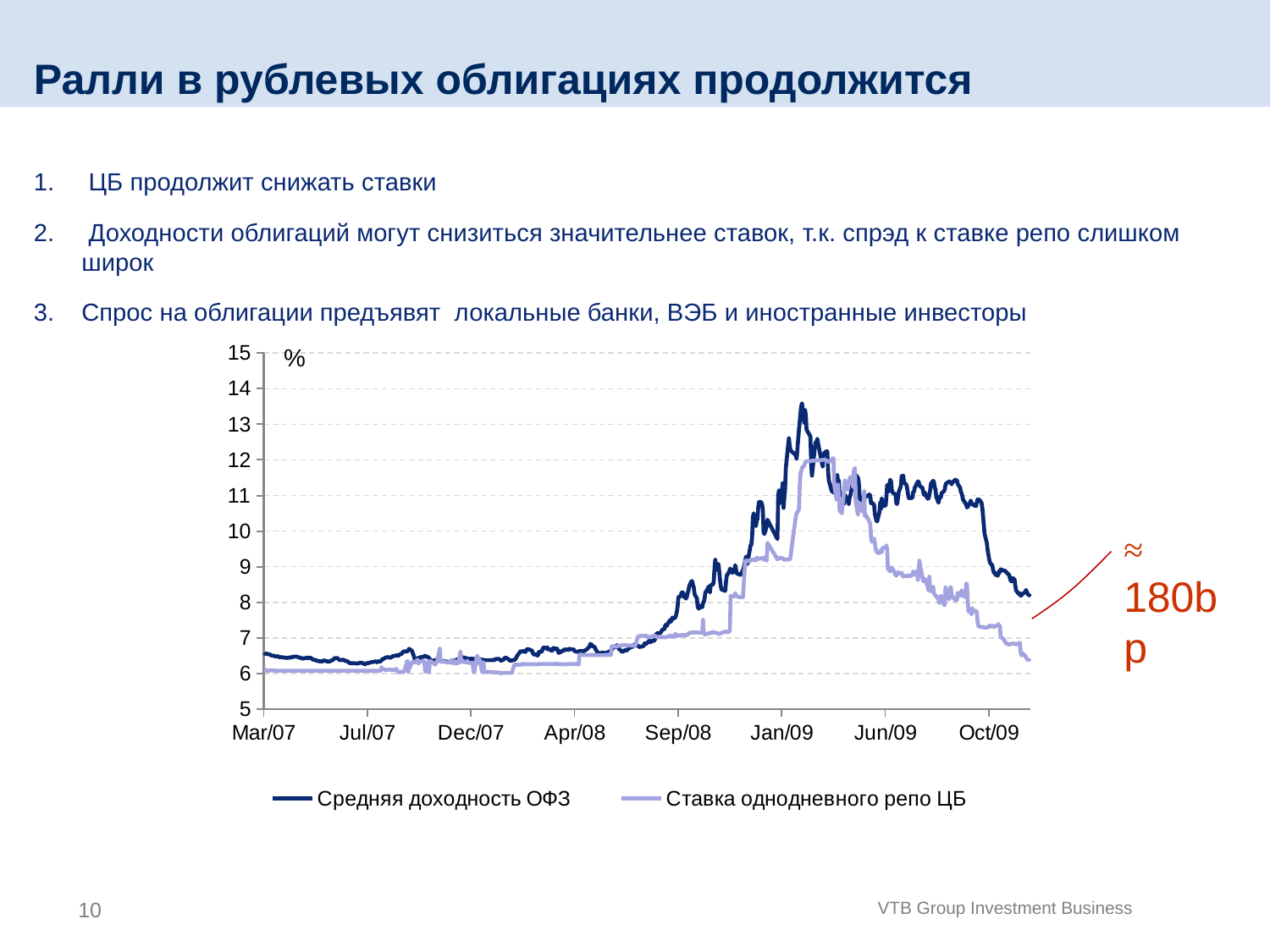

Ралли в рублевых облигациях продолжится
 ЦБ продолжит снижать ставки
 Доходности облигаций могут снизиться значительнее ставок, т.к. спрэд к ставке репо слишком широк
Спрос на облигации предъявят  локальные банки, ВЭБ и иностранные инвесторы

### Chart

| Category | Средняя доходность ОФЗ | Ставка однодневного репо ЦБ |
|---|---|---|
| 40154 | 8.241821262571534 | 6.42 |
| 40153 | 8.192896177276735 | 6.39 |
| 40152 | 8.219466834371055 | 6.39 |
| 40151 | 8.234794850652179 | 6.39 |
| 40150 | 8.295004720990619 | 6.42 |
| 40149 | 8.348127097061699 | 6.45 |
| 40148 | 8.290783765316004 | 6.5 |
| 40147 | 8.273791810165752 | 6.51 |
| 40144 | 8.231180602203711 | 6.58 |
| 40143 | 8.19649661172521 | 6.51 |
| 40142 | 8.185237751296073 | 6.6 |
| 40141 | 8.239230852416068 | 6.8599999999999985 |
| 40140 | 8.224792477289835 | 6.8599999999999985 |
| 40140 | 8.263993938234117 | 6.8599999999999985 |
| 40137 | 8.303195399178403 | 6.8199999999999985 |
| 40136 | 8.342118353919378 | 6.83 |
| 40135 | 8.474844396530637 | 6.83 |
| 40134 | 8.594382007538325 | 6.83 |
| 40134 | 8.643319794488331 | 6.83 |
| 40133 | 8.65563224383764 | 6.85 |
| 40132 | 8.681753676278252 | 6.84 |
| 40131 | 8.62496711730957 | 6.84 |
| 40130 | 8.587880415916443 | 6.84 |
| 40129 | 8.608986436525987 | 6.8199999999999985 |
| 40128 | 8.687005793253572 | 6.83 |
| 40127 | 8.768447188876925 | 6.8100000000000005 |
| 40126 | 8.793425902866181 | 6.83 |
| 40123 | 8.849437785561467 | 6.85 |
| 40122 | 8.881384412860458 | 6.88 |
| 40120 | 8.893043041642095 | 6.96 |
| 40119 | 8.898915891936328 | 6.98 |
| 40116 | 8.92635264425567 | 7.03 |
| 40115 | 8.893348140138562 | 7.33 |
| 40115 | 8.849234257755864 | 7.33 |
| 40114 | 8.869945266463546 | 7.33 |
| 40113 | 8.78702936119503 | 7.39 |
| 40112 | 8.747464690208435 | 7.35 |
| 40109 | 8.780543927712868 | 7.34 |
| 40108 | 8.84353072159774 | 7.31 |
| 40107 | 8.830930776529385 | 7.31 |
| 40106 | 8.923289191269005 | 7.34 |
| 40105 | 9.034945765942117 | 7.3199999999999985 |
| 40102 | 9.114207493708685 | 7.35 |
| 40101 | 9.211632579575245 | 7.31 |
| 40100 | 9.328713020096467 | 7.33 |
| 40099 | 9.465175999535456 | 7.3 |
| 40098 | 9.660094384087456 | 7.29 |
| 40095 | 9.920156983269585 | 7.29 |
| 40094 | 10.168079138861762 | 7.3 |
| 40093 | 10.414423317379422 | 7.31 |
| 40092 | 10.655678499009875 | 7.3 |
| 40091 | 10.791276459164092 | 7.31 |
| 40088 | 10.884642537132152 | 7.3199999999999985 |
| 40087 | 10.880696889786504 | 7.33 |
| 40086 | 10.888312678564162 | 7.430000000000002 |
| 40085 | 10.828044001261398 | 7.7 |
| 40084 | 10.70384178161621 | 7.76 |
| 40081 | 10.723574007125128 | 7.76 |
| 40080 | 10.741696531810458 | 7.73 |
| 40079 | 10.774104010869587 | 7.84 |
| 40078 | 10.766449981568357 | 7.6599999999999975 |
| 40077 | 10.855567961571714 | 7.73 |
| 40074 | 10.71599010391841 | 7.74 |
| 40073 | 10.681870201201665 | 8.040000000000001 |
| 40072 | 10.662864095369981 | 8.5 |
| 40071 | 10.749907070114498 | 8.530000000000001 |
| 40070 | 10.78218958945502 | 8.139999999999999 |
| 40067 | 10.879952140762699 | 8.200000000000001 |
| 40066 | 10.985156959124984 | 8.19 |
| 40065 | 11.058409295309168 | 8.34 |
| 40064 | 11.109908062616983 | 8.229999999999999 |
| 40063 | 11.22327179863339 | 8.18 |
| 40060 | 11.318923810928585 | 8.27 |
| 40059 | 11.425831196800114 | 8.07 |
| 40058 | 11.396408797067316 | 8.07 |
| 40057 | 11.444717540816653 | 8.05 |
| 40056 | 11.426652667257521 | 8.09 |
| 40053 | 11.365709053145524 | 8.17 |
| 40052 | 11.312626793649468 | 8.22 |
| 40051 | 11.369258907636006 | 8.43 |
| 40050 | 11.360983756383268 | 8.39 |
| 40049 | 11.39631548245747 | 8.09 |
| 40046 | 11.353419434229542 | 8.139999999999999 |
| 40045 | 11.341343898773193 | 8.33 |
| 40044 | 11.292515468597411 | 8.42 |
| 40043 | 11.16521577835083 | 7.92 |
| 40042 | 11.116954040527348 | 7.92 |
| 40039 | 11.070740350087489 | 8.18 |
| 40038 | 10.94553542137146 | 8.18 |
| 40037 | 10.976588010787975 | 8.139999999999999 |
| 40036 | 10.91762269337972 | 7.98 |
| 40035 | 10.796441109975174 | 8.08 |
| 40032 | 10.95747001965841 | 8.17 |
| 40031 | 11.164603741963703 | 8.19 |
| 40030 | 11.231454976399739 | 8.22 |
| 40029 | 11.375205039978034 | 8.26 |
| 40028 | 11.412783002853399 | 8.44 |
| 40025 | 11.326482518514009 | 8.31 |
| 40024 | 11.129798882802328 | 8.370000000000003 |
| 40023 | 11.014950135548915 | 8.72 |
| 40022 | 10.924251845677693 | 8.33 |
| 40021 | 10.906973937352499 | 8.42 |
| 40018 | 11.03067671775818 | 8.629999999999999 |
| 40017 | 11.088532247543341 | 8.66 |
| 40016 | 11.012635068893434 | 8.61 |
| 40015 | 11.096106959751674 | 8.59 |
| 40014 | 11.212909156254359 | 8.71 |
| 40011 | 11.2577630342756 | 9.02 |
| 40010 | 11.289561797550745 | 9.17 |
| 40009 | 11.39182467596872 | 8.81 |
| 40008 | 11.39510197321574 | 8.629999999999999 |
| 40007 | 11.350764433542894 | 8.88 |
| 40004 | 11.214527289072668 | 8.790000000000001 |
| 40003 | 11.107405726114909 | 8.780000000000001 |
| 40002 | 11.09711929957072 | 8.870000000000003 |
| 40001 | 10.94037065505981 | 8.780000000000001 |
| 40000 | 10.93193600177765 | 8.75 |
| 39997 | 10.923772025108343 | 8.739999999999998 |
| 39996 | 10.93647878170013 | 8.76 |
| 39995 | 11.0559468984604 | 8.729999999999999 |
| 39994 | 11.215623450279235 | 8.729999999999999 |
| 39993 | 11.297593514124554 | 8.739999999999998 |
| 39990 | 11.375171057383225 | 8.739999999999998 |
| 39989 | 11.562904516855882 | 8.72 |
| 39988 | 11.521959082285559 | 8.77 |
| 39987 | 11.549265162150055 | 8.83 |
| 39986 | 11.275248050689703 | 8.81 |
| 39983 | 11.093420886993409 | 8.81 |
| 39982 | 10.906332302093507 | 8.850000000000005 |
| 39981 | 10.764578374226888 | 8.81 |
| 39980 | 10.774472649892168 | 8.75 |
| 39979 | 11.025949605305996 | 8.77 |
| 39975 | 11.08297127087911 | 8.950000000000003 |
| 39974 | 11.16056710879008 | 8.960000000000003 |
| 39973 | 11.404221232732132 | 8.98 |
| 39972 | 11.439566691716514 | 8.870000000000003 |
| 39969 | 11.0900778611501 | 8.94 |
| 39968 | 11.287775929768875 | 9.48 |
| 39967 | 10.96036643981934 | 9.6 |
| 39966 | 10.72168579101562 | 9.530000000000001 |
| 39962 | 10.69741802215576 | 9.530000000000001 |
| 39961 | 10.909742101033528 | 9.41 |
| 39960 | 10.629744084676107 | 9.47 |
| 39959 | 10.801754506429045 | 9.42 |
| 39958 | 10.531572087605793 | 9.38 |
| 39955 | 10.27314070065816 | 9.4 |
| 39954 | 10.287907266616818 | 9.43 |
| 39953 | 10.38311505317688 | 9.51 |
| 39952 | 10.478652111689255 | 9.65 |
| 39951 | 10.736768134435014 | 9.790000000000001 |
| 39948 | 10.802756055196134 | 9.700000000000001 |
| 39947 | 10.77668698628744 | 9.83 |
| 39946 | 10.986726442972818 | 10.200000000000001 |
| 39945 | 11.02808833122253 | 10.26 |
| 39940 | 10.955863364537555 | 10.46 |
| 39939 | 10.983718951543171 | 10.41 |
| 39938 | 10.927678092320754 | 11.12 |
| 39937 | 10.797995424270622 | 10.53 |
| 39933 | 10.83972934087117 | 10.67 |
| 39932 | 11.016101010640462 | 10.8 |
| 39931 | 11.377077515920009 | 10.639999999999999 |
| 39930 | 11.498870150248209 | 10.46 |
| 39927 | 11.574179140726718 | 10.82 |
| 39926 | 11.593090947469076 | 11.77 |
| 39925 | 11.700990231831868 | 11.709999999999999 |
| 39924 | 11.223556168874103 | 11.229999999999999 |
| 39923 | 11.321592140197755 | 11.31 |
| 39920 | 11.002571201324464 | 11.52 |
| 39919 | 10.936201763153067 | 11.46 |
| 39918 | 10.763077907562256 | 11.33 |
| 39917 | 10.918449764251708 | 11.32 |
| 39916 | 10.835525541305547 | 11.16 |
| 39913 | 11.024048865636184 | 11.43 |
| 39912 | 10.77033792813619 | 11.18 |
| 39911 | 10.938471492131542 | 10.92 |
| 39910 | 10.989682944615687 | 10.77 |
| 39909 | 11.019317903972802 | 10.5 |
| 39906 | 11.036800343649727 | 10.58 |
| 39905 | 11.428872830527169 | 10.97 |
| 39904 | 11.356769616263266 | 11.31 |
| 39903 | 11.576589018957968 | 11.29 |
| 39902 | 11.53123507499695 | 10.89 |
| 39899 | 11.348113203048705 | 11.31 |
| 39898 | 11.073608541488655 | 12.04 |
| 39897 | 11.170868190129598 | 12.04 |
| 39896 | 11.107434399922699 | 12.0 |
| 39892 | 11.418494351704924 | 11.950000000000005 |
| 39891 | 11.67405017217 | 11.950000000000005 |
| 39890 | 12.237964661916092 | 11.96 |
| 39888 | 12.23434858322143 | 12.0 |
| 39885 | 12.161682796478274 | 12.0 |
| 39884 | 11.814229996999105 | 12.0 |
| 39882 | 12.01514733632406 | 11.99 |
| 39878 | 12.463800366719564 | 11.99 |
| 39877 | 12.59362309773763 | 11.98 |
| 39876 | 12.512565120061243 | 11.99 |
| 39875 | 12.511615324020385 | 11.97 |
| 39874 | 12.403272771835328 | 11.98 |
| 39871 | 11.765305757522583 | 11.98 |
| 39870 | 11.55754590034485 | 11.97 |
| 39869 | 11.887514400482178 | 11.97 |
| 39868 | 12.661821079254148 | 11.96 |
| 39864 | 12.80720205307007 | 11.96 |
| 39863 | 12.849837970733647 | 11.97 |
| 39862 | 13.260255082448325 | 11.950000000000005 |
| 39861 | 13.398249276479088 | 11.92 |
| 39860 | 13.044728628794346 | 11.84 |
| 39857 | 13.588697020212804 | 11.78 |
| 39856 | 13.501763216654458 | 11.67 |
| 39855 | 13.308607037862146 | 11.6 |
| 39854 | 13.056022246678674 | 11.239999999999998 |
| 39853 | 12.825885009765631 | 10.6 |
| 39850 | 12.024991226196288 | 10.49 |
| 39849 | 12.129674911499023 | 10.41 |
| 39843 | 12.249879264831538 | 9.450000000000003 |
| 39842 | 12.271726026535035 | 9.25 |
| 39841 | 12.396524467468272 | 9.21 |
| 39840 | 12.606821575164796 | 9.200000000000001 |
| 39839 | 12.440259685516358 | 9.21 |
| 39836 | 11.775056352615362 | 9.200000000000001 |
| 39835 | 11.191096607844036 | 9.200000000000001 |
| 39834 | 10.924840752283732 | 9.200000000000001 |
| 39833 | 10.65053693453472 | 9.21 |
| 39832 | 11.348766438166304 | 9.239999999999998 |
| 39829 | 10.792811934153239 | 9.239999999999998 |
| 39828 | 11.121043259756906 | 9.25 |
| 39827 | 11.142599255698075 | 9.239999999999998 |
| 39826 | 10.983978866395493 | 9.22 |
| 39825 | 9.776254533586055 | 9.21 |
| 39812 | 10.31852701959156 | 9.67 |
| 39811 | 10.130544819150659 | 9.17 |
| 39808 | 9.91760113806952 | 9.26 |
| 39807 | 9.95942875317165 | 9.200000000000001 |
| 39806 | 10.606578268323627 | 9.22 |
| 39805 | 10.74376630783081 | 9.229999999999999 |
| 39804 | 10.81402537027995 | 9.239999999999998 |
| 39801 | 10.81602077484131 | 9.22 |
| 39800 | 10.669635963439948 | 9.229999999999999 |
| 39799 | 10.336302423477168 | 9.239999999999998 |
| 39798 | 10.299616098403938 | 9.25 |
| 39797 | 10.140129486719763 | 9.18 |
| 39794 | 10.500604359308884 | 9.200000000000001 |
| 39793 | 10.375821034113567 | 9.200000000000001 |
| 39792 | 9.828102366129558 | 9.19 |
| 39791 | 9.618277041117341 | 9.18 |
| 39790 | 9.592222309112548 | 9.17 |
| 39787 | 9.236621761322013 | 9.17 |
| 39786 | 9.087996223994667 | 9.15 |
| 39785 | 9.259804848262252 | 9.17 |
| 39784 | 9.280679761795763 | 9.17 |
| 39783 | 9.169047510056275 | 9.16 |
| 39780 | 8.870456468491327 | 8.139999999999999 |
| 39779 | 8.875887306531276 | 8.16 |
| 39778 | 8.780634220441183 | 8.139999999999999 |
| 39776 | 8.775852656364446 | 8.139999999999999 |
| 39773 | 8.806457934379576 | 8.17 |
| 39772 | 8.813717001279194 | 8.17 |
| 39771 | 8.925341615676881 | 8.17 |
| 39770 | 9.044068689346311 | 8.26 |
| 39769 | 8.867532176971443 | 8.17 |
| 39766 | 8.83288454055786 | 8.17 |
| 39765 | 8.919618469874063 | 8.17 |
| 39764 | 8.931492280960082 | 8.18 |
| 39763 | 8.935494947433472 | 7.22 |
| 39762 | 8.854420798165465 | 7.17 |
| 39759 | 8.753175509316575 | 7.17 |
| 39758 | 8.57522881462461 | 7.17 |
| 39757 | 8.322102310998105 | 7.18 |
| 39752 | 8.361065514428285 | 7.14 |
| 39751 | 8.478249476750692 | 7.13 |
| 39750 | 8.669192260106405 | 7.119999999999997 |
| 39749 | 8.894396632512413 | 7.1099999999999985 |
| 39748 | 9.08014840443929 | 7.119999999999997 |
| 39745 | 8.902604688008635 | 7.1499999999999995 |
| 39744 | 9.19527490615845 | 7.1499999999999995 |
| 39743 | 8.939640045166021 | 7.1499999999999995 |
| 39742 | 8.595667947133382 | 7.1499999999999995 |
| 39741 | 8.494667987823485 | 7.17 |
| 39738 | 8.486632843017578 | 7.14 |
| 39737 | 8.27518384933472 | 7.13 |
| 39736 | 8.373683853149425 | 7.13 |
| 39735 | 8.441123237609863 | 7.13 |
| 39734 | 8.36783977190654 | 7.119999999999997 |
| 39731 | 8.272573525110877 | 7.1 |
| 39730 | 8.101500714619956 | 7.1 |
| 39729 | 8.008015505472816 | 7.1499999999999995 |
| 39728 | 7.97418017614455 | 7.51 |
| 39727 | 7.863860055378505 | 7.1499999999999995 |
| 39724 | 7.904150424684798 | 7.1499999999999995 |
| 39723 | 7.824780209859205 | 7.1499999999999995 |
| 39722 | 7.830998843056816 | 7.1499999999999995 |
| 39721 | 7.889818452653431 | 7.1599999999999975 |
| 39720 | 8.11272807575407 | 7.1599999999999975 |
| 39717 | 8.232508430935082 | 7.1499999999999995 |
| 39716 | 8.416491520745419 | 7.1599999999999975 |
| 39715 | 8.473300319399153 | 7.1599999999999975 |
| 39714 | 8.594925663357683 | 7.1499999999999995 |
| 39713 | 8.59724278994969 | 7.1499999999999995 |
| 39710 | 8.457277808870582 | 7.14 |
| 39709 | 8.32802992729913 | 7.119999999999997 |
| 39708 | 8.264704364140822 | 7.09 |
| 39707 | 8.154675652186075 | 7.08 |
| 39706 | 8.106858197166801 | 7.08 |
| 39703 | 8.163377051580518 | 7.08 |
| 39702 | 8.271298105149041 | 7.08 |
| 39701 | 8.284903235662549 | 7.09 |
| 39700 | 8.268106926509317 | 7.08 |
| 39699 | 8.171737773531957 | 7.06 |
| 39696 | 8.151174672444663 | 7.08 |
| 39695 | 7.895412358783538 | 7.07 |
| 39694 | 7.749300143832255 | 7.06 |
| 39693 | 7.6491839018322185 | 7.05 |
| 39692 | 7.576439672197614 | 7.119999999999997 |
| 39689 | 7.537753072466169 | 7.03 |
| 39688 | 7.57380811963763 | 7.03 |
| 39687 | 7.5082350744519895 | 7.04 |
| 39686 | 7.451068859100341 | 7.04 |
| 39685 | 7.500554084777832 | 7.07 |
| 39682 | 7.3953259150187165 | 7.03 |
| 39681 | 7.341835371653238 | 7.04 |
| 39680 | 7.37183051109314 | 7.02 |
| 39679 | 7.365206305185952 | 7.02 |
| 39678 | 7.2542619705200195 | 7.02 |
| 39675 | 7.2318102391560855 | 7.02 |
| 39674 | 7.194423358553929 | 7.02 |
| 39673 | 7.161239036832538 | 7.02 |
| 39672 | 7.1289208580198675 | 7.03 |
| 39671 | 7.1355338900429865 | 7.03 |
| 39668 | 7.128160347257338 | 7.02 |
| 39667 | 7.100704924265542 | 7.04 |
| 39666 | 6.986930236362275 | 7.05 |
| 39665 | 6.944107646488004 | 7.06 |
| 39664 | 6.919732684634983 | 7.06 |
| 39661 | 6.9131357379186715 | 7.04 |
| 39660 | 6.881266978127616 | 7.04 |
| 39659 | 6.898889503479 | 7.03 |
| 39658 | 6.9280009746551485 | 7.02 |
| 39657 | 6.899691311518351 | 7.02 |
| 39654 | 6.8350086371103895 | 7.06 |
| 39653 | 6.837111171086629 | 7.06 |
| 39652 | 6.849410785039268 | 7.06 |
| 39651 | 6.7889497248331745 | 7.06 |
| 39650 | 6.769294703801476 | 7.06 |
| 39647 | 6.755682648022971 | 7.06 |
| 39646 | 6.7393621810277375 | 7.05 |
| 39645 | 6.754253004391988 | 7.05 |
| 39644 | 6.765837604204814 | 7.04 |
| 39643 | 6.791218112309776 | 7.04 |
| 39640 | 6.7838982566197705 | 6.79 |
| 39639 | 6.815598565737403 | 6.79 |
| 39638 | 6.812180527051283 | 6.79 |
| 39637 | 6.772408636411031 | 6.78 |
| 39636 | 6.75294758160909 | 6.79 |
| 39633 | 6.72995563824971 | 6.79 |
| 39632 | 6.712888873418168 | 6.79 |
| 39631 | 6.6996126778920475 | 6.79 |
| 39630 | 6.6783116626739485 | 6.79 |
| 39629 | 6.65326512336731 | 6.79 |
| 39626 | 6.6526658208029605 | 6.8 |
| 39625 | 6.647486256644836 | 6.8 |
| 39624 | 6.614736540203999 | 6.8 |
| 39623 | 6.615536288306823 | 6.8 |
| 39622 | 6.618607329414004 | 6.79 |
| 39619 | 6.686704966227208 | 6.78 |
| 39618 | 6.70011286417643 | 6.79 |
| 39617 | 6.754401609102885 | 6.770000000000001 |
| 39616 | 6.798308068911235 | 6.76 |
| 39615 | 6.776976319948832 | 6.76 |
| 39610 | 6.707215774854023 | 6.770000000000001 |
| 39609 | 6.661954948107395 | 6.770000000000001 |
| 39608 | 6.6254629898071284 | 6.52 |
| 39605 | 6.621531715393068 | 6.53 |
| 39604 | 6.584310658772783 | 6.53 |
| 39603 | 6.579443600972496 | 6.53 |
| 39602 | 6.593991238276165 | 6.52 |
| 39601 | 6.575971659705749 | 6.52 |
| 39598 | 6.579478758857367 | 6.52 |
| 39597 | 6.5971941811697805 | 6.52 |
| 39596 | 6.5851300548371805 | 6.52 |
| 39595 | 6.552094805127095 | 6.52 |
| 39594 | 6.567043015162152 | 6.52 |
| 39591 | 6.588961350123087 | 6.52 |
| 39590 | 6.60940512339274 | 6.52 |
| 39589 | 6.648301372528077 | 6.52 |
| 39588 | 6.680903857549029 | 6.52 |
| 39587 | 6.74350200335185 | 6.52 |
| 39584 | 6.77083011309306 | 6.52 |
| 39583 | 6.8152245585123685 | 6.53 |
| 39582 | 6.821861473719279 | 6.52 |
| 39581 | 6.828140242894489 | 6.53 |
| 39580 | 6.7544362068176245 | 6.52 |
| 39576 | 6.6710522333780915 | 6.52 |
| 39575 | 6.659973573684693 | 6.52 |
| 39574 | 6.648344217027933 | 6.52 |
| 39573 | 6.628309283937727 | 6.52 |
| 39568 | 6.634505735124861 | 6.53 |
| 39567 | 6.638441310610091 | 6.53 |
| 39566 | 6.611785366421651 | 6.26 |
| 39563 | 6.6146264870961495 | 6.270000000000001 |
| 39562 | 6.622723015149434 | 6.270000000000001 |
| 39561 | 6.6180715776625085 | 6.270000000000001 |
| 39560 | 6.6610256490253255 | 6.270000000000001 |
| 39559 | 6.678040073031471 | 6.270000000000001 |
| 39556 | 6.67842211814154 | 6.270000000000001 |
| 39555 | 6.685584267888743 | 6.270000000000001 |
| 39554 | 6.697266351381937 | 6.270000000000001 |
| 39553 | 6.6639373016357375 | 6.270000000000001 |
| 39552 | 6.667064574559527 | 6.270000000000001 |
| 39549 | 6.679297374089559 | 6.26 |
| 39548 | 6.657855310440062 | 6.26 |
| 39547 | 6.674651797612508 | 6.26 |
| 39546 | 6.646852970123288 | 6.26 |
| 39545 | 6.6389361143112176 | 6.26 |
| 39542 | 6.597150549888607 | 6.26 |
| 39541 | 6.632462115287781 | 6.270000000000001 |
| 39540 | 6.576535162925717 | 6.26 |
| 39539 | 6.6291263151168796 | 6.26 |
| 39538 | 6.702966289520264 | 6.28 |
| 39535 | 6.7045596504211415 | 6.270000000000001 |
| 39534 | 6.676726063319618 | 6.270000000000001 |
| 39533 | 6.721637543269567 | 6.270000000000001 |
| 39532 | 6.6899034232185 | 6.270000000000001 |
| 39531 | 6.638948079972041 | 6.270000000000001 |
| 39528 | 6.682636358170279 | 6.270000000000001 |
| 39527 | 6.688878606160479 | 6.270000000000001 |
| 39526 | 6.678715950647985 | 6.270000000000001 |
| 39525 | 6.739899482727056 | 6.270000000000001 |
| 39524 | 6.703040971755979 | 6.270000000000001 |
| 39521 | 6.73355479240418 | 6.270000000000001 |
| 39520 | 6.725795927047727 | 6.270000000000001 |
| 39519 | 6.698634567260736 | 6.270000000000001 |
| 39518 | 6.611223195393888 | 6.270000000000001 |
| 39514 | 6.612093232472738 | 6.270000000000001 |
| 39513 | 6.511432663145517 | 6.26 |
| 39512 | 6.50566006160918 | 6.26 |
| 39511 | 6.528943225315639 | 6.26 |
| 39510 | 6.53385257720947 | 6.26 |
| 39507 | 6.541797103881842 | 6.270000000000001 |
| 39506 | 6.596779496329174 | 6.26 |
| 39505 | 6.6411517606462755 | 6.26 |
| 39504 | 6.656129978724889 | 6.26 |
| 39500 | 6.683724498748779 | 6.26 |
| 39499 | 6.6884172534942605 | 6.26 |
| 39498 | 6.669247460365296 | 6.26 |
| 39497 | 6.614679491179332 | 6.26 |
| 39496 | 6.6038486119679005 | 6.26 |
| 39493 | 6.637884456770755 | 6.28 |
| 39492 | 6.617197258131839 | 6.25 |
| 39491 | 6.612955553191043 | 6.25 |
| 39490 | 6.62528078556061 | 6.26 |
| 39489 | 6.589310145378112 | 6.25 |
| 39486 | 6.506500411033633 | 6.25 |
| 39485 | 6.466616638501485 | 6.25 |
| 39484 | 6.419644530614218 | 6.25 |
| 39483 | 6.39925285657247 | 6.25 |
| 39482 | 6.378428676241921 | 6.25 |
| 39479 | 6.373539919172015 | 6.02 |
| 39478 | 6.358306309382122 | 6.02 |
| 39477 | 6.363388026555376 | 6.02 |
| 39476 | 6.362567194302879 | 6.02 |
| 39475 | 6.3976725283123175 | 6.02 |
| 39472 | 6.434416057949971 | 6.02 |
| 39471 | 6.446361017227177 | 6.02 |
| 39470 | 6.448628918329879 | 6.02 |
| 39469 | 6.426541845003767 | 6.02 |
| 39468 | 6.389409803208851 | 6.02 |
| 39465 | 6.362485212144395 | 6.01 |
| 39464 | 6.373405104137603 | 6.01 |
| 39463 | 6.399787852423532 | 6.03 |
| 39462 | 6.41228484834943 | 6.03 |
| 39461 | 6.411365179334372 | 6.03 |
| 39458 | 6.409902096702941 | 6.03 |
| 39457 | 6.399506291889009 | 6.03 |
| 39456 | 6.378551430929274 | 6.04 |
| 39444 | 6.3773561977204825 | 6.05 |
| 39443 | 6.38585151490711 | 6.05 |
| 39442 | 6.379842117854532 | 6.31 |
| 39441 | 6.3845990725925965 | 6.31 |
| 39440 | 6.392024950754076 | 6.05 |
| 39437 | 6.400799558276222 | 6.4 |
| 39436 | 6.415053556078954 | 6.4 |
| 39435 | 6.408427004587082 | 6.3 |
| 39434 | 6.419250295275736 | 6.5 |
| 39433 | 6.411038316999163 | 6.45 |
| 39430 | 6.411823159172424 | 6.05 |
| 39429 | 6.3951257206144785 | 6.05 |
| 39428 | 6.418621524175007 | 6.26 |
| 39427 | 6.416065359115601 | 6.3 |
| 39426 | 6.418140554428101 | 6.3 |
| 39423 | 6.407457637786865 | 6.3 |
| 39422 | 6.422204764684041 | 6.3 |
| 39421 | 6.4209722264607745 | 6.3599999999999985 |
| 39420 | 6.422390753428141 | 6.3199999999999985 |
| 39419 | 6.434248882929486 | 6.3199999999999985 |
| 39416 | 6.453826513290406 | 6.33 |
| 39415 | 6.455089464187625 | 6.33 |
| 39414 | 6.455064363479615 | 6.35 |
| 39413 | 6.448839476903279 | 6.3199999999999985 |
| 39412 | 6.428858712514241 | 6.6099999999999985 |
| 39409 | 6.408158152898153 | 6.29 |
| 39408 | 6.400312608083089 | 6.29 |
| 39407 | 6.389170986811323 | 6.3 |
| 39406 | 6.369756355285644 | 6.28 |
| 39405 | 6.36686007817586 | 6.35 |
| 39402 | 6.357432874043779 | 6.29 |
| 39401 | 6.341880410512289 | 6.29 |
| 39400 | 6.324911167962205 | 6.38 |
| 39399 | 6.32081087702796 | 6.35 |
| 39398 | 6.317725545338219 | 6.3199999999999985 |
| 39395 | 6.334882956913536 | 6.31 |
| 39394 | 6.333730877013431 | 6.31 |
| 39393 | 6.33630275953384 | 6.3199999999999985 |
| 39392 | 6.348217755272278 | 6.34 |
| 39388 | 6.3548489497956755 | 6.33 |
| 39387 | 6.347195227032613 | 6.33 |
| 39386 | 6.3589853913443415 | 6.34 |
| 39385 | 6.384825924464634 | 6.7 |
| 39384 | 6.388500417981829 | 6.59 |
| 39381 | 6.390637850080214 | 6.31 |
| 39380 | 6.387372131347656 | 6.31 |
| 39379 | 6.381994457244874 | 6.25 |
| 39378 | 6.351610783168249 | 6.29 |
| 39377 | 6.362905182157241 | 6.28 |
| 39374 | 6.364826530729018 | 6.34 |
| 39373 | 6.382258741287957 | 6.34 |
| 39372 | 6.40296204112825 | 6.3599999999999985 |
| 39371 | 6.439326664606733 | 6.04 |
| 39370 | 6.457990857760109 | 6.33 |
| 39367 | 6.478963335355129 | 6.06 |
| 39366 | 6.49928574562073 | 6.06 |
| 39365 | 6.49390818277995 | 6.3199999999999985 |
| 39364 | 6.472532649267285 | 6.35 |
| 39363 | 6.465164919126599 | 6.35 |
| 39360 | 6.466391587257387 | 6.34 |
| 39359 | 6.4321915422167075 | 6.34 |
| 39358 | 6.423067031587872 | 6.31 |
| 39357 | 6.444474258876976 | 6.28 |
| 39356 | 6.421066779182072 | 6.39 |
| 39353 | 6.397644456227621 | 6.3199999999999985 |
| 39352 | 6.4284179324195465 | 6.3199999999999985 |
| 39351 | 6.506041690281459 | 6.3199999999999985 |
| 39350 | 6.5571351255689345 | 6.34 |
| 39349 | 6.631614937101088 | 6.33 |
| 39346 | 6.681674732480731 | 6.17 |
| 39345 | 6.696620321273803 | 6.17 |
| 39344 | 6.659549697240193 | 6.05 |
| 39343 | 6.638569164276126 | 6.35 |
| 39342 | 6.618805858067098 | 6.33 |
| 39339 | 6.62433383124215 | 6.06 |
| 39338 | 6.617363970620289 | 6.06 |
| 39337 | 6.608161272321428 | 6.06 |
| 39336 | 6.574463639940537 | 6.05 |
| 39335 | 6.553333736601331 | 6.05 |
| 39332 | 6.529457401093983 | 6.04 |
| 39331 | 6.5014504251025995 | 6.04 |
| 39330 | 6.499700094404682 | 6.04 |
| 39329 | 6.51191586312793 | 6.119999999999997 |
| 39328 | 6.509998882384531 | 6.13 |
| 39325 | 6.491634588014511 | 6.1 |
| 39324 | 6.496928699811304 | 6.1 |
| 39323 | 6.475418137368702 | 6.1 |
| 39322 | 6.460206332660857 | 6.1 |
| 39321 | 6.440498879977636 | 6.1099999999999985 |
| 39318 | 6.463049219676426 | 6.1099999999999985 |
| 39317 | 6.4575659261431015 | 6.1099999999999985 |
| 39316 | 6.46661581175668 | 6.1099999999999985 |
| 39315 | 6.44895861353193 | 6.1 |
| 39314 | 6.446846808478947 | 6.1 |
| 39311 | 6.404526810418987 | 6.13 |
| 39310 | 6.403560070764451 | 6.13 |
| 39309 | 6.368350680669148 | 6.18 |
| 39308 | 6.354148306165418 | 6.08 |
| 39307 | 6.3338798245929535 | 6.08 |
| 39304 | 6.344444546926583 | 6.08 |
| 39303 | 6.31488293193635 | 6.08 |
| 39302 | 6.339501458803812 | 6.08 |
| 39301 | 6.340192570686337 | 6.08 |
| 39300 | 6.337633426984151 | 6.08 |
| 39297 | 6.321422028541567 | 6.08 |
| 39296 | 6.326542442185539 | 6.08 |
| 39295 | 6.315629237038746 | 6.08 |
| 39294 | 6.3078669139317105 | 6.08 |
| 39293 | 6.299335495630904 | 6.08 |
| 39290 | 6.29096340451922 | 6.08 |
| 39289 | 6.283580657414028 | 6.08 |
| 39288 | 6.265430121194749 | 6.08 |
| 39287 | 6.263830918357484 | 6.08 |
| 39286 | 6.279445100965954 | 6.08 |
| 39283 | 6.30397720654805 | 6.08 |
| 39282 | 6.302883083252682 | 6.08 |
| 39281 | 6.3020939608982625 | 6.08 |
| 39280 | 6.302900047302244 | 6.08 |
| 39279 | 6.287643706003831 | 6.08 |
| 39276 | 6.282385683059692 | 6.08 |
| 39275 | 6.286912652424403 | 6.08 |
| 39274 | 6.288836322511946 | 6.08 |
| 39273 | 6.290739454541891 | 6.08 |
| 39272 | 6.294660177684968 | 6.08 |
| 39269 | 6.288482164201282 | 6.08 |
| 39268 | 6.294047930127095 | 6.08 |
| 39267 | 6.302684622719175 | 6.08 |
| 39266 | 6.311740502857028 | 6.08 |
| 39265 | 6.342523333231608 | 6.08 |
| 39262 | 6.357075996398922 | 6.08 |
| 39261 | 6.361483259201047 | 6.08 |
| 39260 | 6.385678576060701 | 6.08 |
| 39259 | 6.3859695693424765 | 6.08 |
| 39255 | 6.3790128203800744 | 6.08 |
| 39254 | 6.382203013556347 | 6.08 |
| 39253 | 6.403539696193879 | 6.08 |
| 39252 | 6.426418366886319 | 6.08 |
| 39251 | 6.437074451219468 | 6.08 |
| 39248 | 6.436167141369412 | 6.08 |
| 39247 | 6.413930603436062 | 6.08 |
| 39246 | 6.38791821230025 | 6.08 |
| 39241 | 6.338010722114928 | 6.08 |
| 39240 | 6.337383651279267 | 6.08 |
| 39239 | 6.330442475818452 | 6.08 |
| 39238 | 6.350709619067964 | 6.08 |
| 39237 | 6.348651753380188 | 6.08 |
| 39234 | 6.371154506092977 | 6.08 |
| 39233 | 6.357030128978545 | 6.08 |
| 39232 | 6.344588212285718 | 6.08 |
| 39231 | 6.338983938807531 | 6.08 |
| 39230 | 6.342781912712827 | 6.08 |
| 39227 | 6.347295867829092 | 6.08 |
| 39226 | 6.356038145791916 | 6.08 |
| 39225 | 6.366350103559948 | 6.08 |
| 39224 | 6.364201307296748 | 6.08 |
| 39223 | 6.380743948618571 | 6.08 |
| 39220 | 6.3908066622416175 | 6.08 |
| 39219 | 6.402613039016723 | 6.08 |
| 39218 | 6.421669000443962 | 6.08 |
| 39217 | 6.436494878133138 | 6.08 |
| 39216 | 6.4483631165822395 | 6.08 |
| 39213 | 6.432130527496335 | 6.08 |
| 39212 | 6.445252418518069 | 6.08 |
| 39210 | 6.437179368336993 | 6.08 |
| 39209 | 6.429932381312052 | 6.08 |
| 39206 | 6.419379768371583 | 6.08 |
| 39205 | 6.440103438695272 | 6.08 |
| 39204 | 6.4359211349487335 | 6.08 |
| 39199 | 6.4711895434061715 | 6.08 |
| 39198 | 6.473792063395185 | 6.08 |
| 39197 | 6.489460471471153 | 6.08 |
| 39196 | 6.4706660547710655 | 6.08 |
| 39195 | 6.478392943427681 | 6.08 |
| 39192 | 6.45799226034255 | 6.08 |
| 39191 | 6.458079687754317 | 6.08 |
| 39190 | 6.447157389777047 | 6.08 |
| 39189 | 6.453230671655564 | 6.08 |
| 39188 | 6.445775111516317 | 6.08 |
| 39185 | 6.43818218821571 | 6.08 |
| 39184 | 6.443238732928324 | 6.08 |
| 39183 | 6.449631364004953 | 6.08 |
| 39182 | 6.450298169908072 | 6.08 |
| 39181 | 6.4538046600705075 | 6.08 |
| 39178 | 6.4595091492789125 | 6.08 |
| 39177 | 6.462094805581229 | 6.08 |
| 39176 | 6.461867174875171 | 6.08 |
| 39175 | 6.467444217772708 | 6.08 |
| 39174 | 6.486423934073682 | 6.08 |
| 39171 | 6.48199063823337 | 6.08 |
| 39170 | 6.4878408488773145 | 6.08 |
| 39169 | 6.494407854761397 | 6.09 |
| 39168 | 6.508473279362633 | 6.09 |
| 39167 | 6.496023977370489 | 6.09 |
| 39164 | 6.529114963894796 | 6.09 |
| 39163 | 6.537095898673648 | 6.09 |
| 39162 | 6.54589078766959 | 6.08 |
| 39161 | 6.545151839937477 | 6.08 |
| 39160 | 6.555815076827996 | 6.07 |
| 39157 | 6.5589739894866925 | 6.119999999999997 |
| 39156 | 6.5822448348999005 | 6.119999999999997 |
≈ 180bp